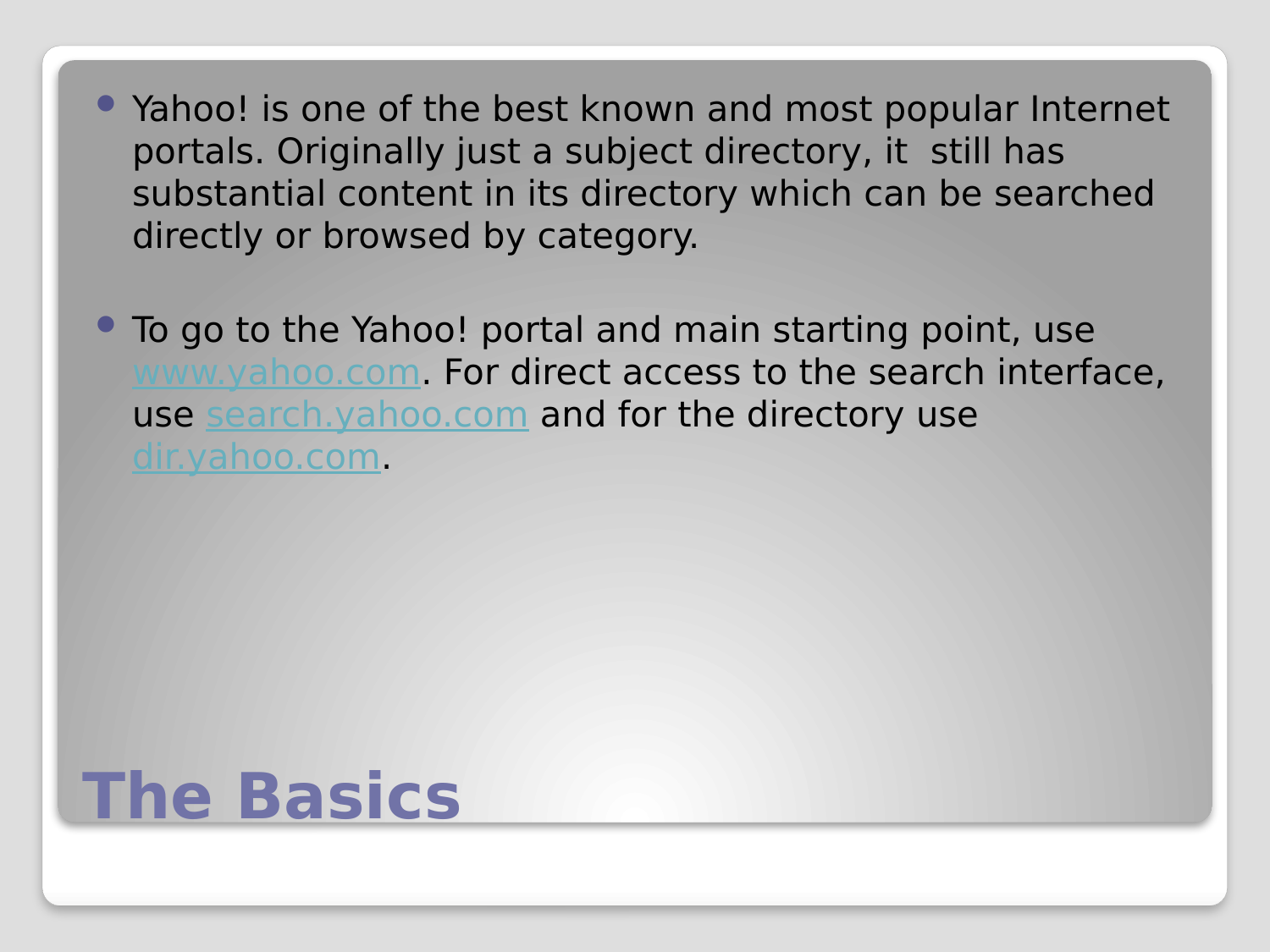

Yahoo! is one of the best known and most popular Internet portals. Originally just a subject directory, it  still has substantial content in its directory which can be searched directly or browsed by category.

To go to the Yahoo! portal and main starting point, use www.yahoo.com. For direct access to the search interface, use search.yahoo.com and for the directory use dir.yahoo.com.

# The Basics